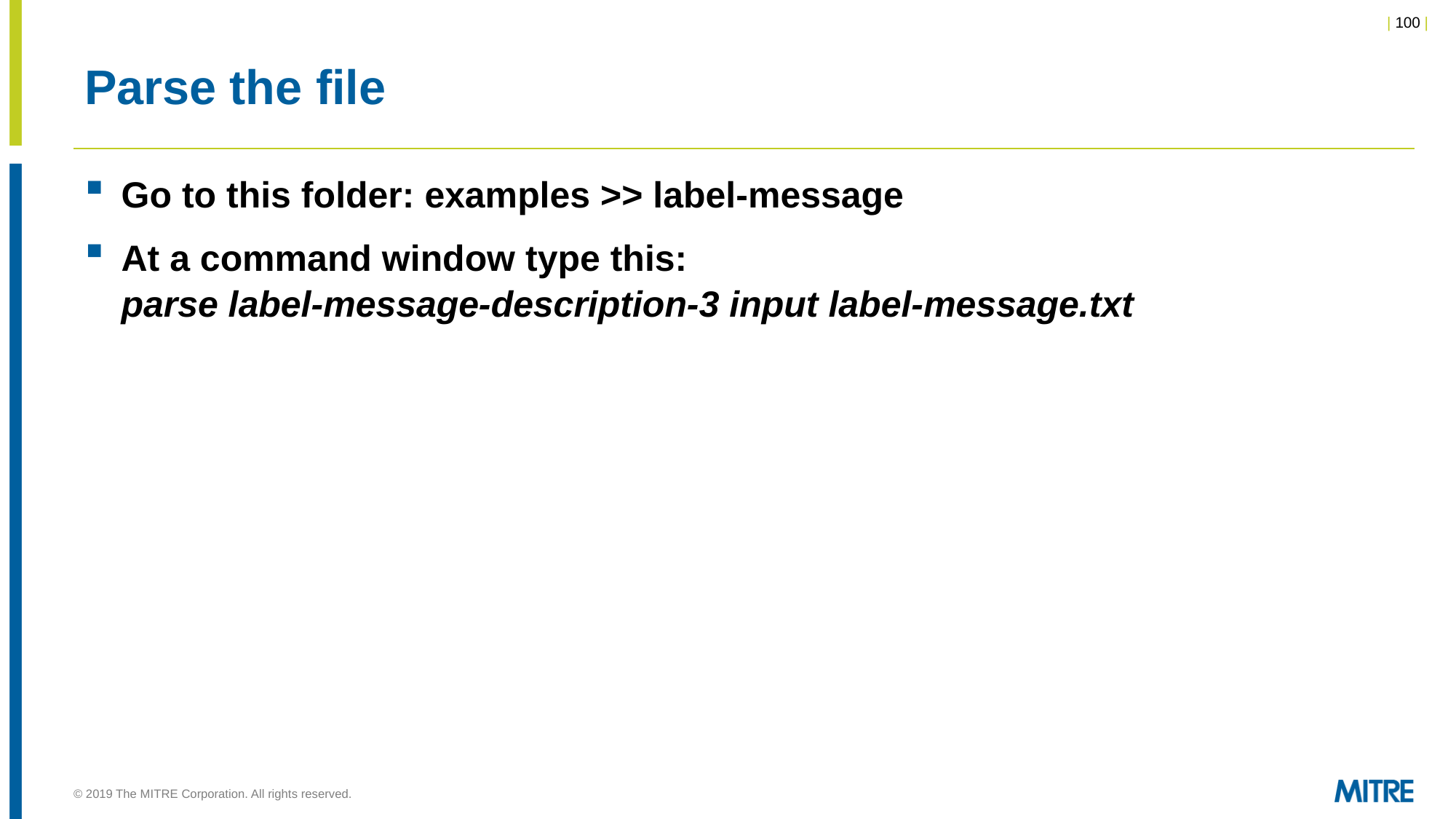

# Parse the file
Go to this folder: examples >> label-message
At a command window type this:
parse label-message-description-3 input label-message.txt
© 2019 The MITRE Corporation. All rights reserved.